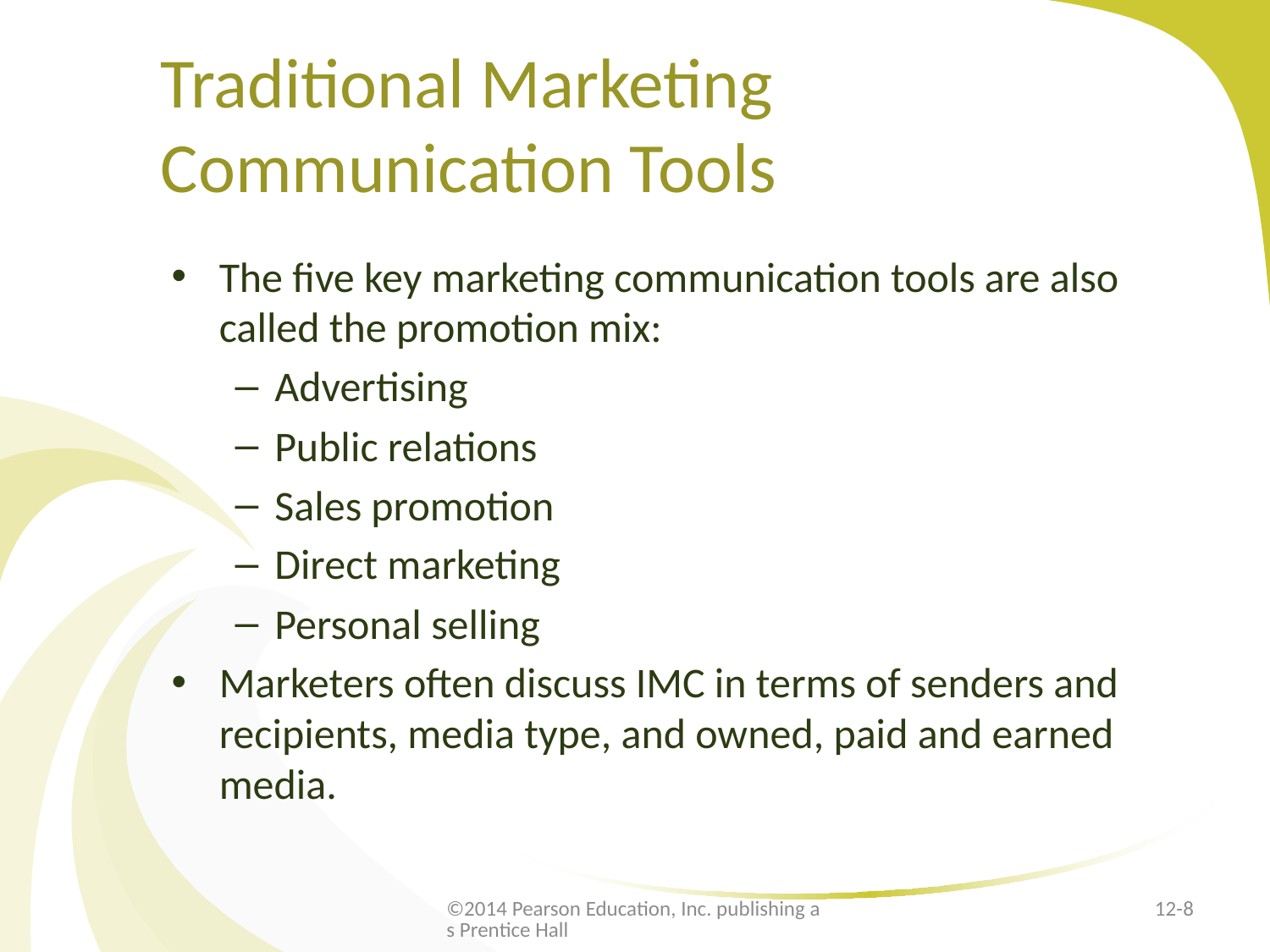

# Traditional Marketing Communication Tools
The five key marketing communication tools are also called the promotion mix:
Advertising
Public relations
Sales promotion
Direct marketing
Personal selling
Marketers often discuss IMC in terms of senders and recipients, media type, and owned, paid and earned media.
©2014 Pearson Education, Inc. publishing as Prentice Hall
12-8